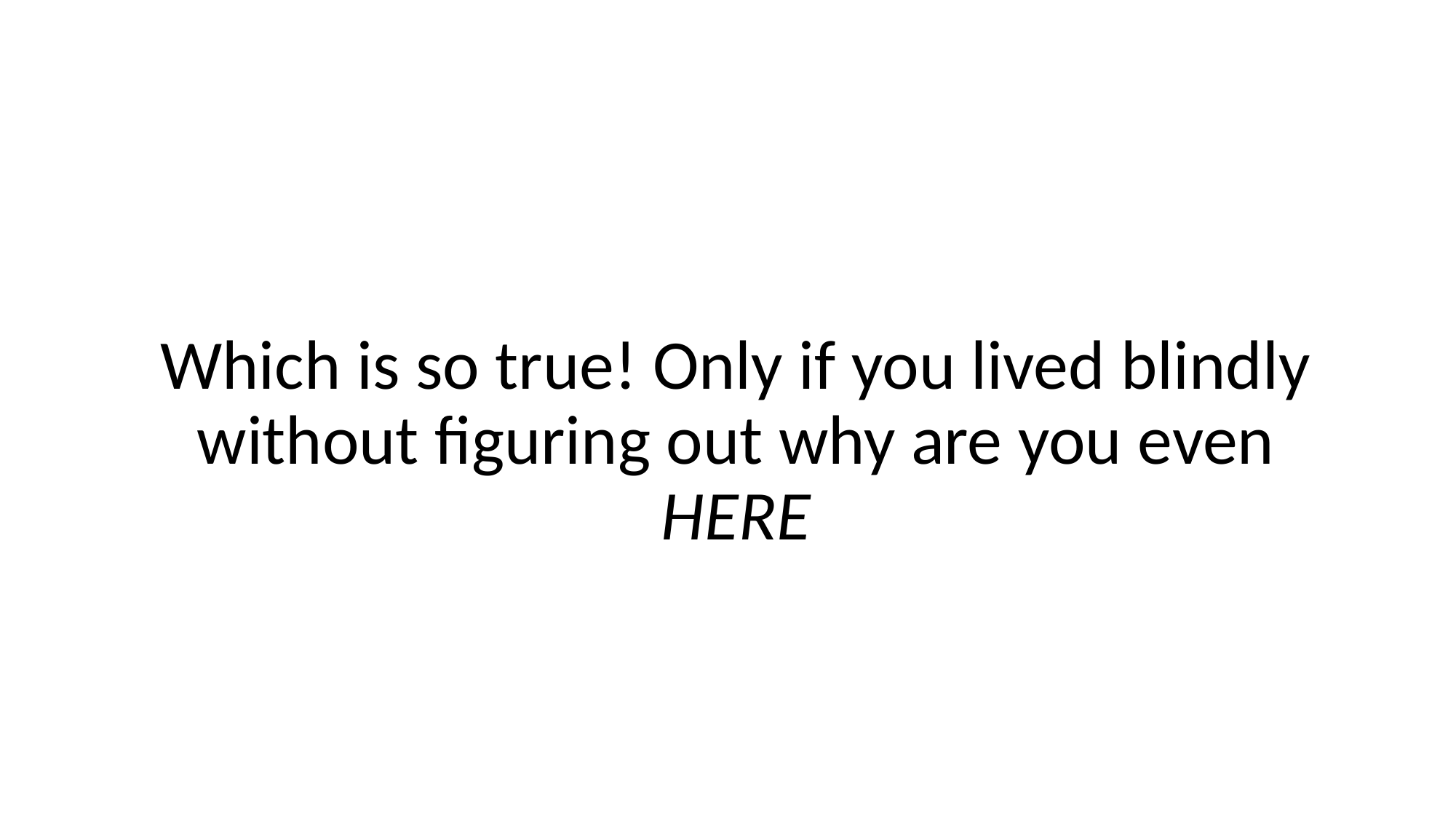

Which is so true! Only if you lived blindly without figuring out why are you even HERE